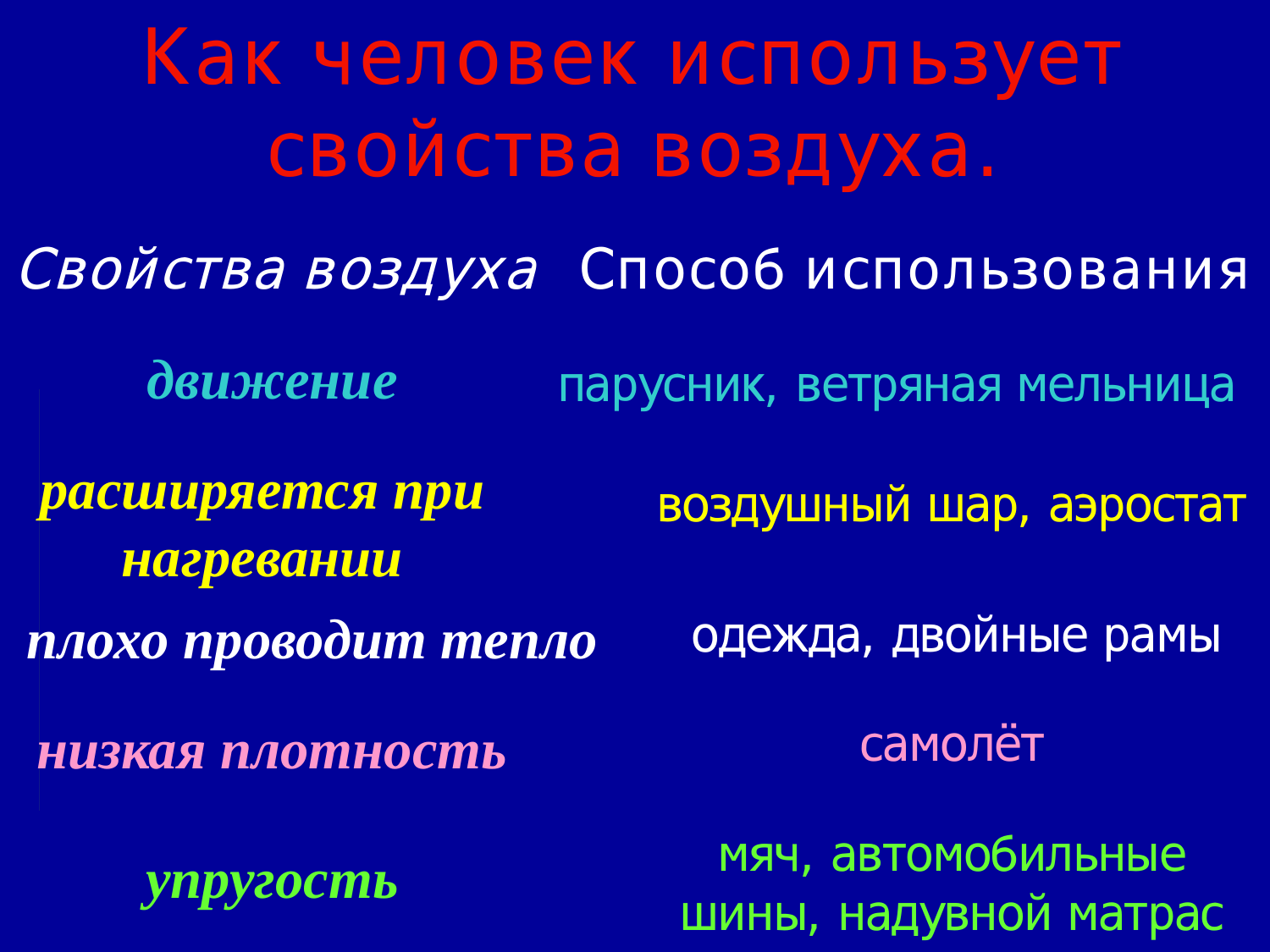

# Как человек использует свойства воздуха.
Свойства воздуха
Способ использования
движение
парусник, ветряная мельница
расширяется при нагревании
воздушный шар, аэростат
плохо проводит тепло
одежда, двойные рамы
низкая плотность
самолёт
мяч, автомобильные шины, надувной матрас
упругость